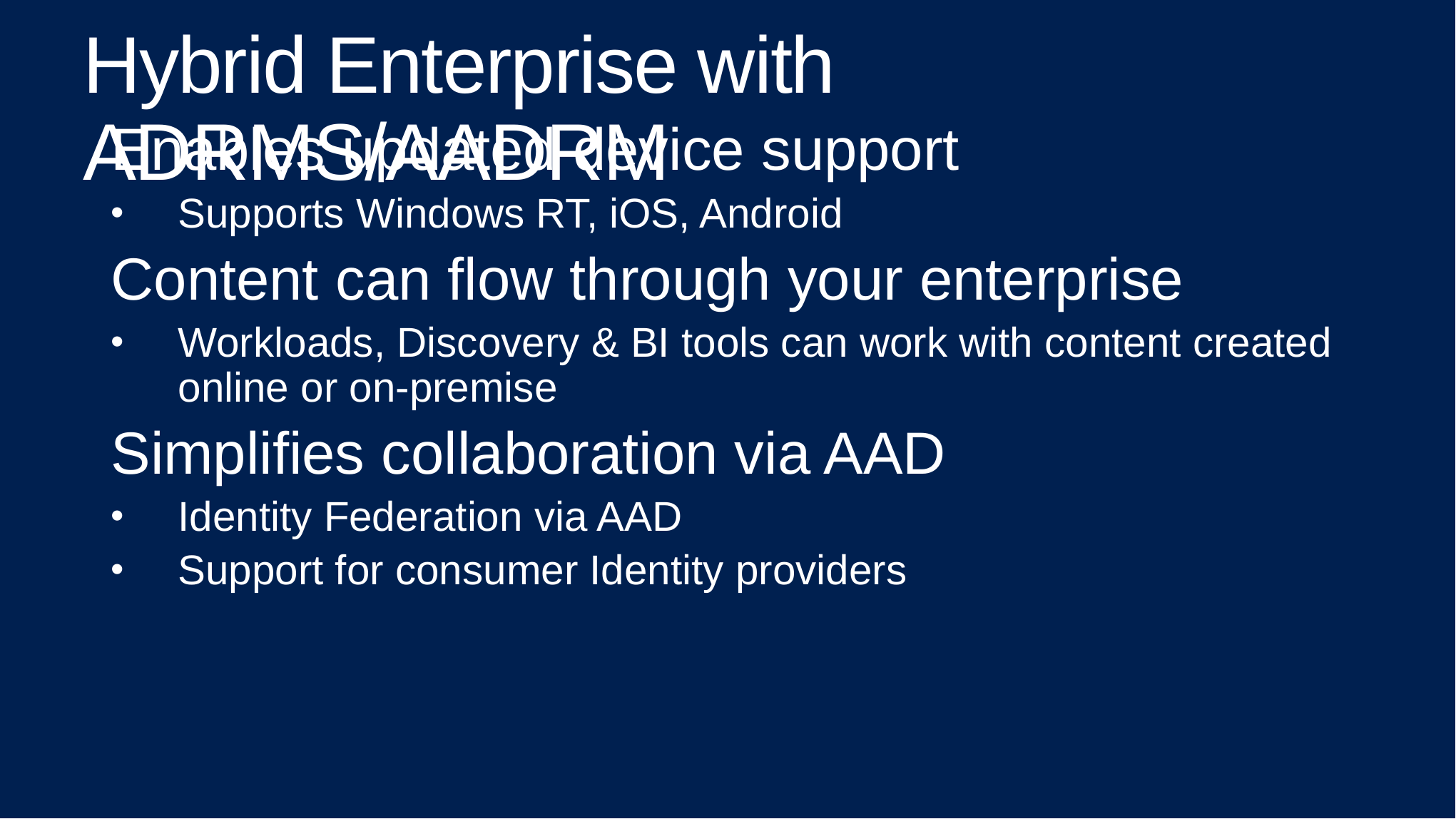

# Hybrid Enterprise with ADRMS/AADRM
Enables updated device support
Supports Windows RT, iOS, Android
Content can flow through your enterprise
Workloads, Discovery & BI tools can work with content created online or on-premise
Simplifies collaboration via AAD
Identity Federation via AAD
Support for consumer Identity providers